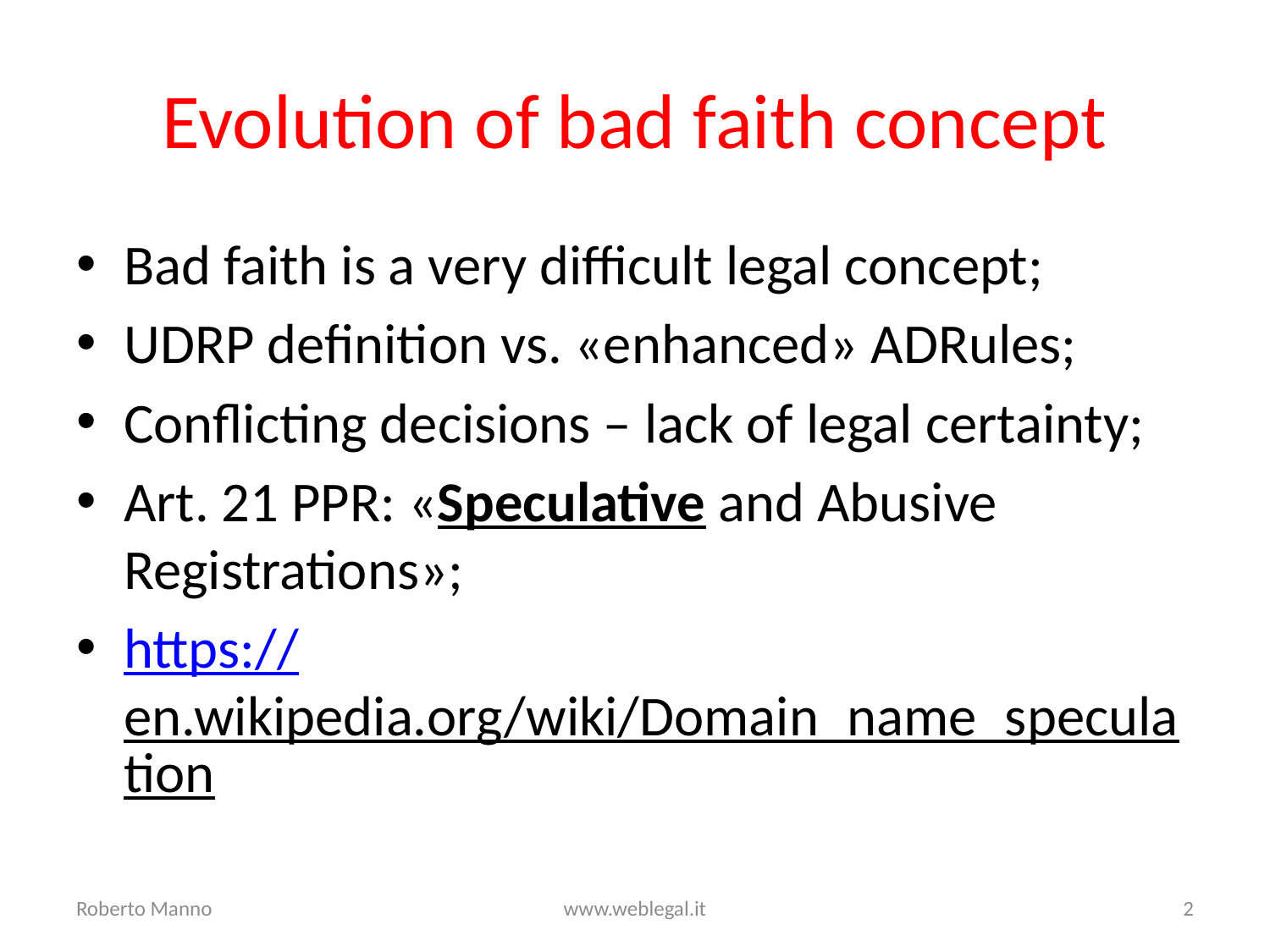

# Evolution of bad faith concept
Bad faith is a very difficult legal concept;
UDRP definition vs. «enhanced» ADRules;
Conflicting decisions – lack of legal certainty;
Art. 21 PPR: «Speculative and Abusive Registrations»;
https://en.wikipedia.org/wiki/Domain_name_speculation
Roberto Manno
www.weblegal.it
2